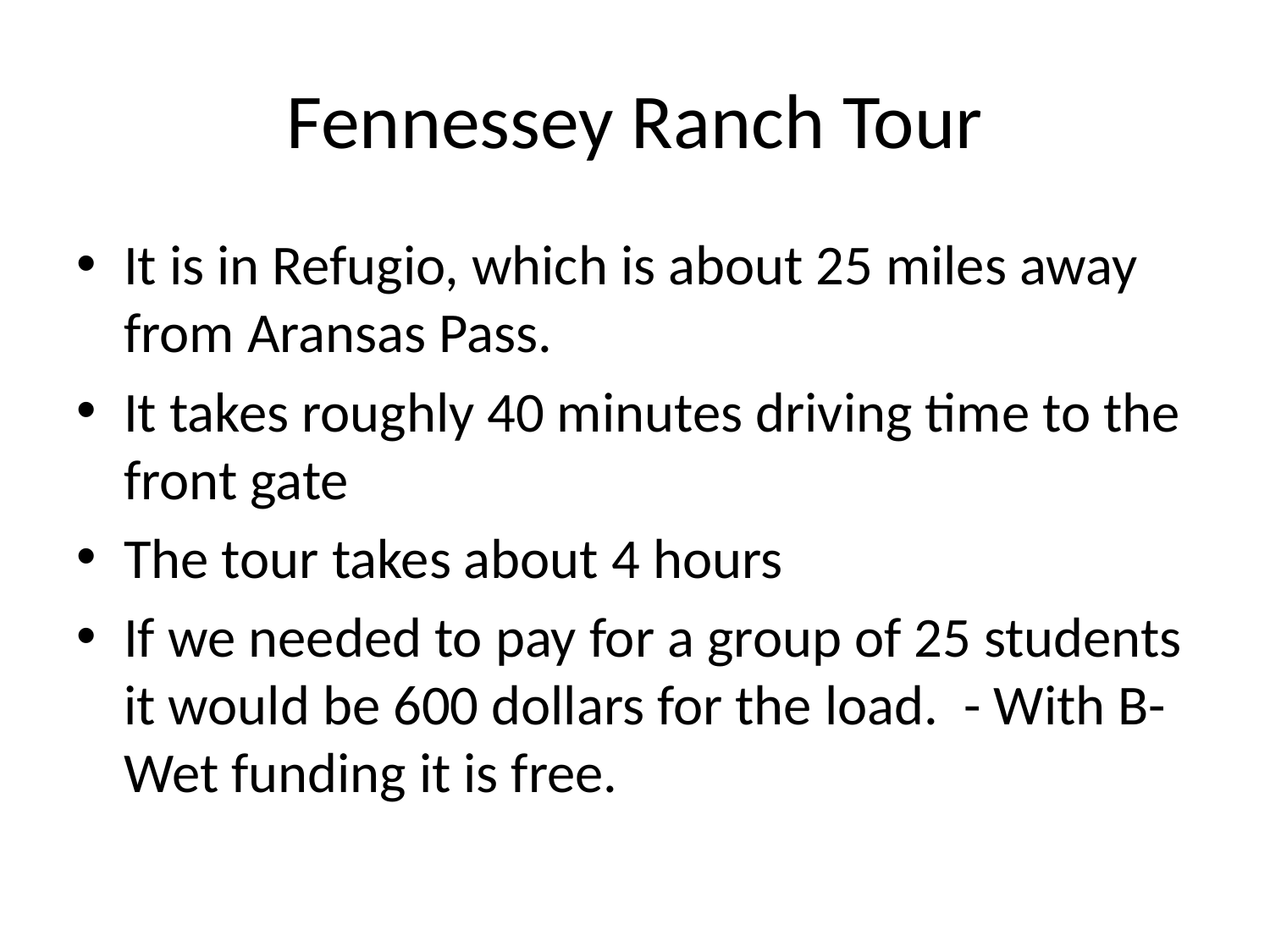

# Fennessey Ranch Tour
It is in Refugio, which is about 25 miles away from Aransas Pass.
It takes roughly 40 minutes driving time to the front gate
The tour takes about 4 hours
If we needed to pay for a group of 25 students it would be 600 dollars for the load.  - With B-Wet funding it is free.